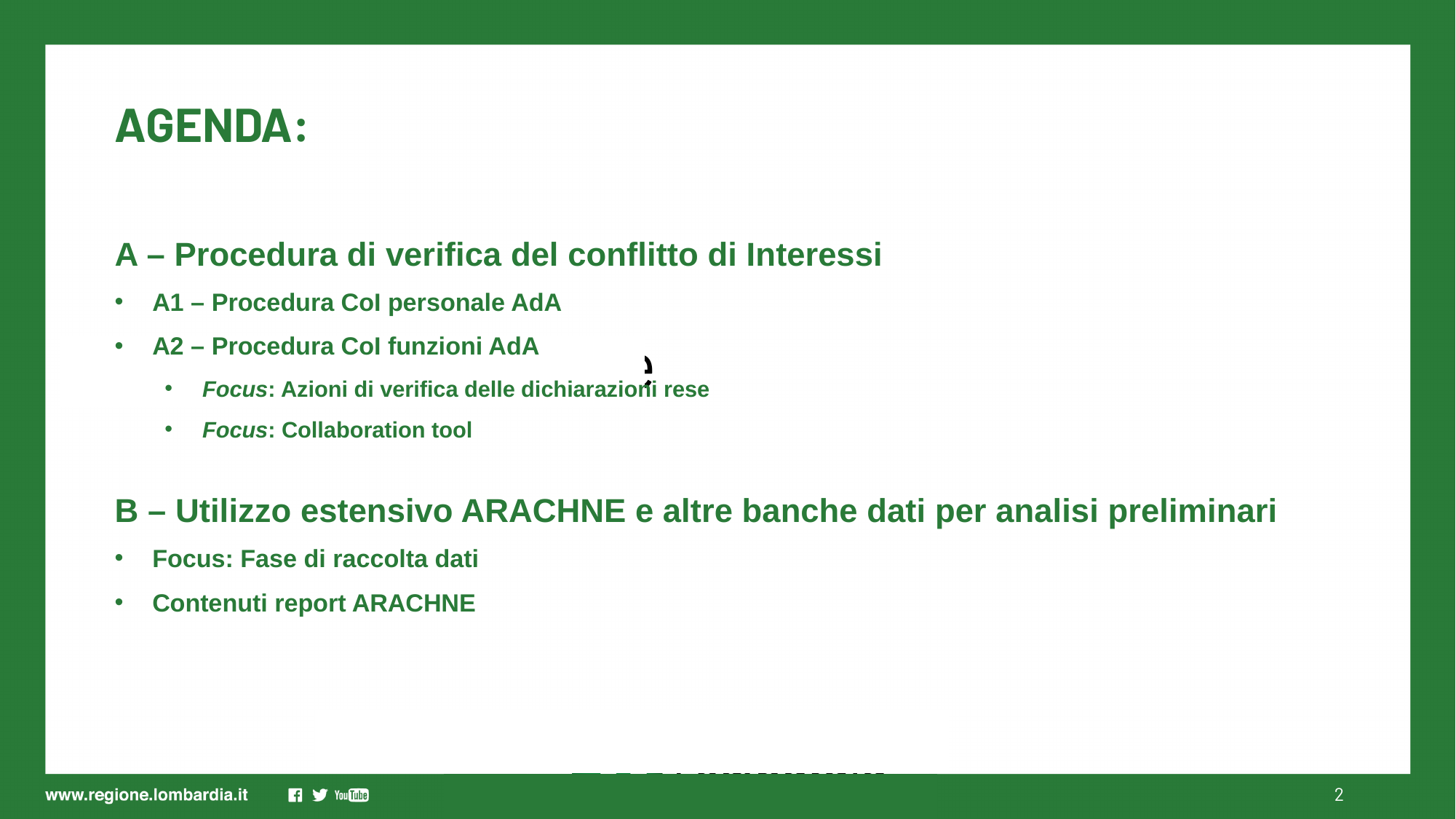

AGENDA:
A – Procedura di verifica del conflitto di Interessi
A1 – Procedura CoI personale AdA
A2 – Procedura CoI funzioni AdA
Focus: Azioni di verifica delle dichiarazioni rese
Focus: Collaboration tool

B – Utilizzo estensivo ARACHNE e altre banche dati per analisi preliminari
Focus: Fase di raccolta dati
Contenuti report ARACHNE

2